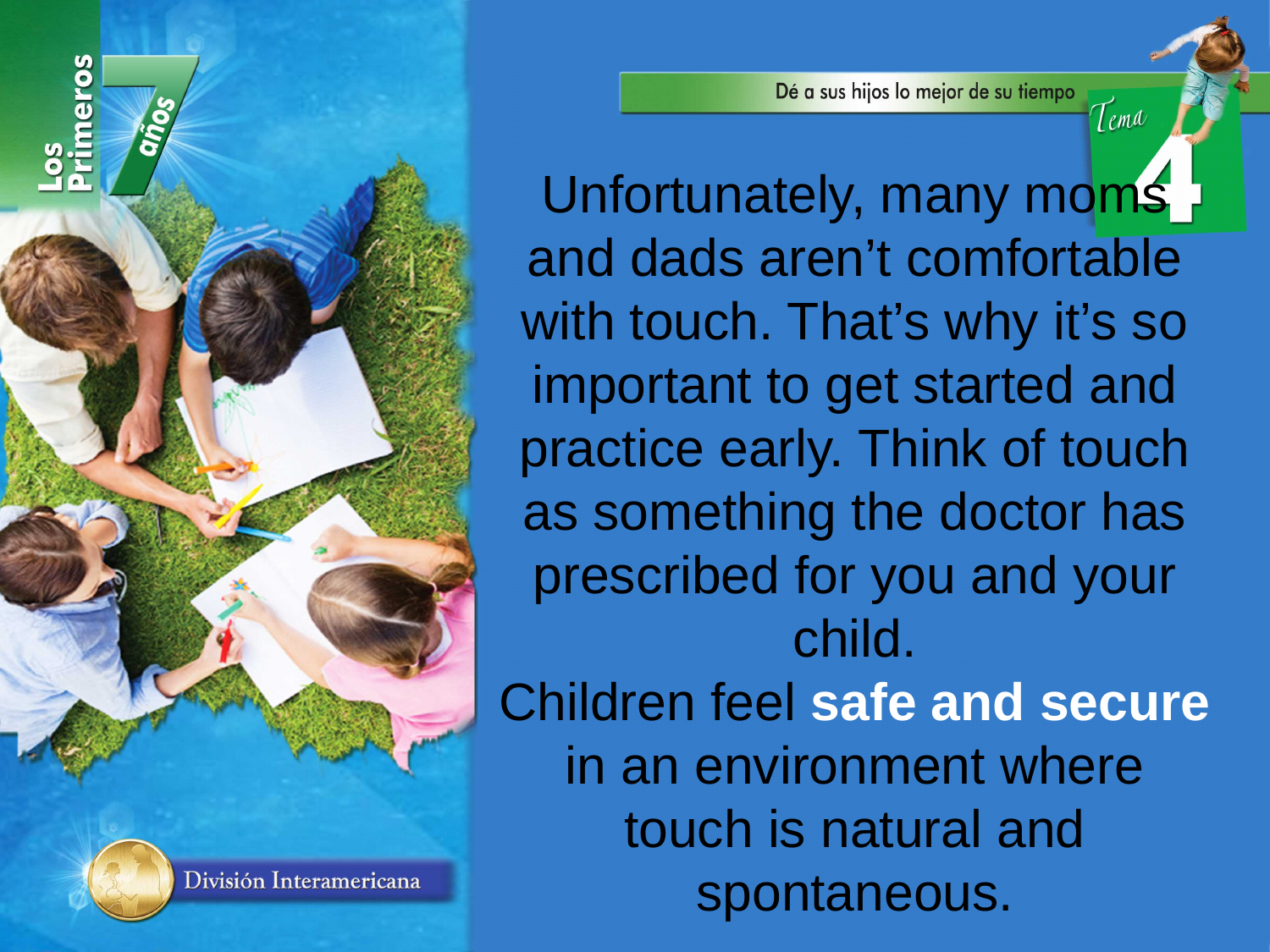

Unfortunately, many moms and dads aren’t comfortable with touch. That’s why it’s so important to get started and practice early. Think of touch as something the doctor has prescribed for you and your child.
Children feel safe and secure in an environment where touch is natural and spontaneous.